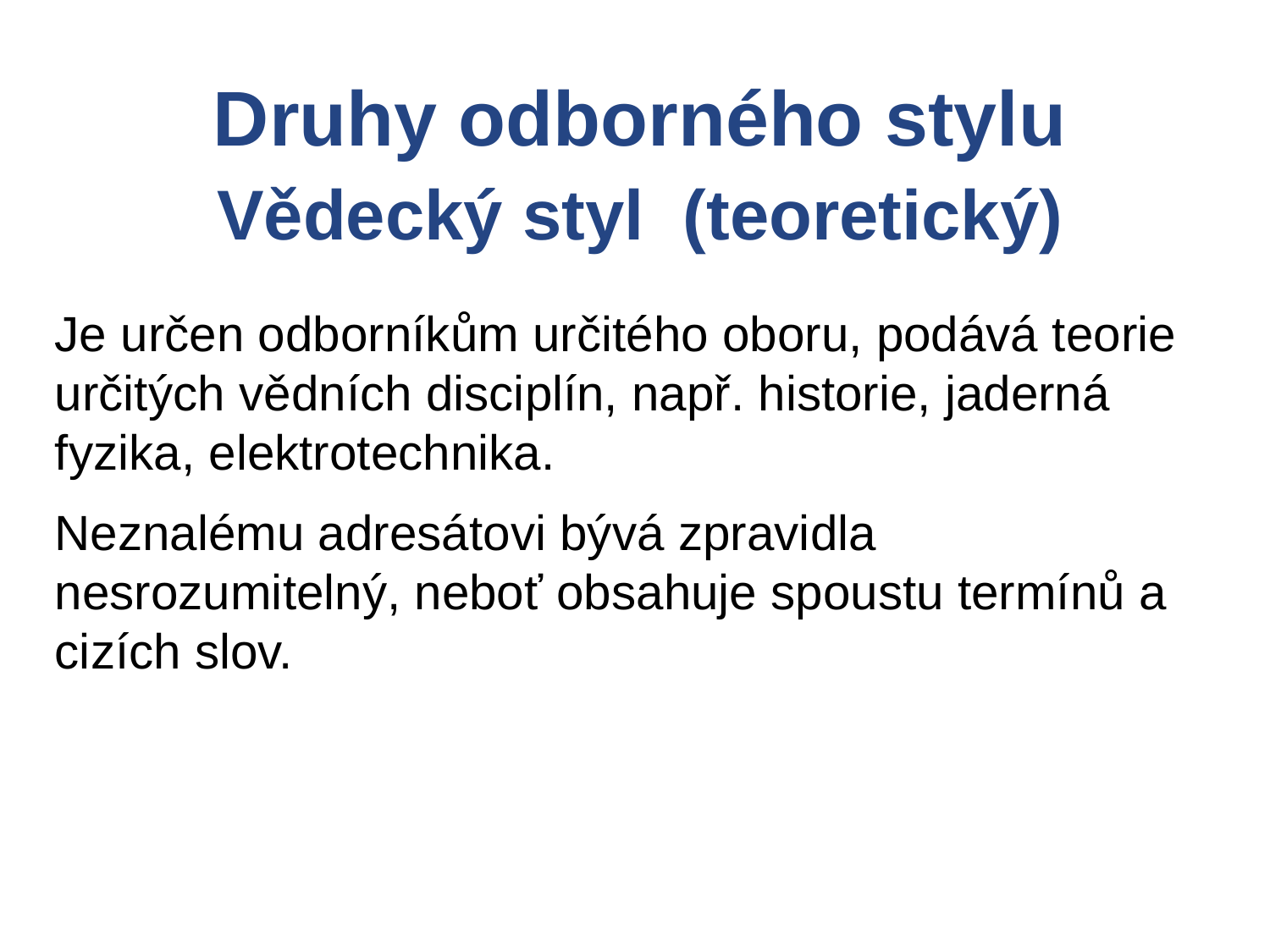

Druhy odborného stylu
Vědecký styl  (teoretický)
Je určen odborníkům určitého oboru, podává teorie určitých vědních disciplín, např. historie, jaderná fyzika, elektrotechnika.
Neznalému adresátovi bývá zpravidla nesrozumitelný, neboť obsahuje spoustu termínů a cizích slov.